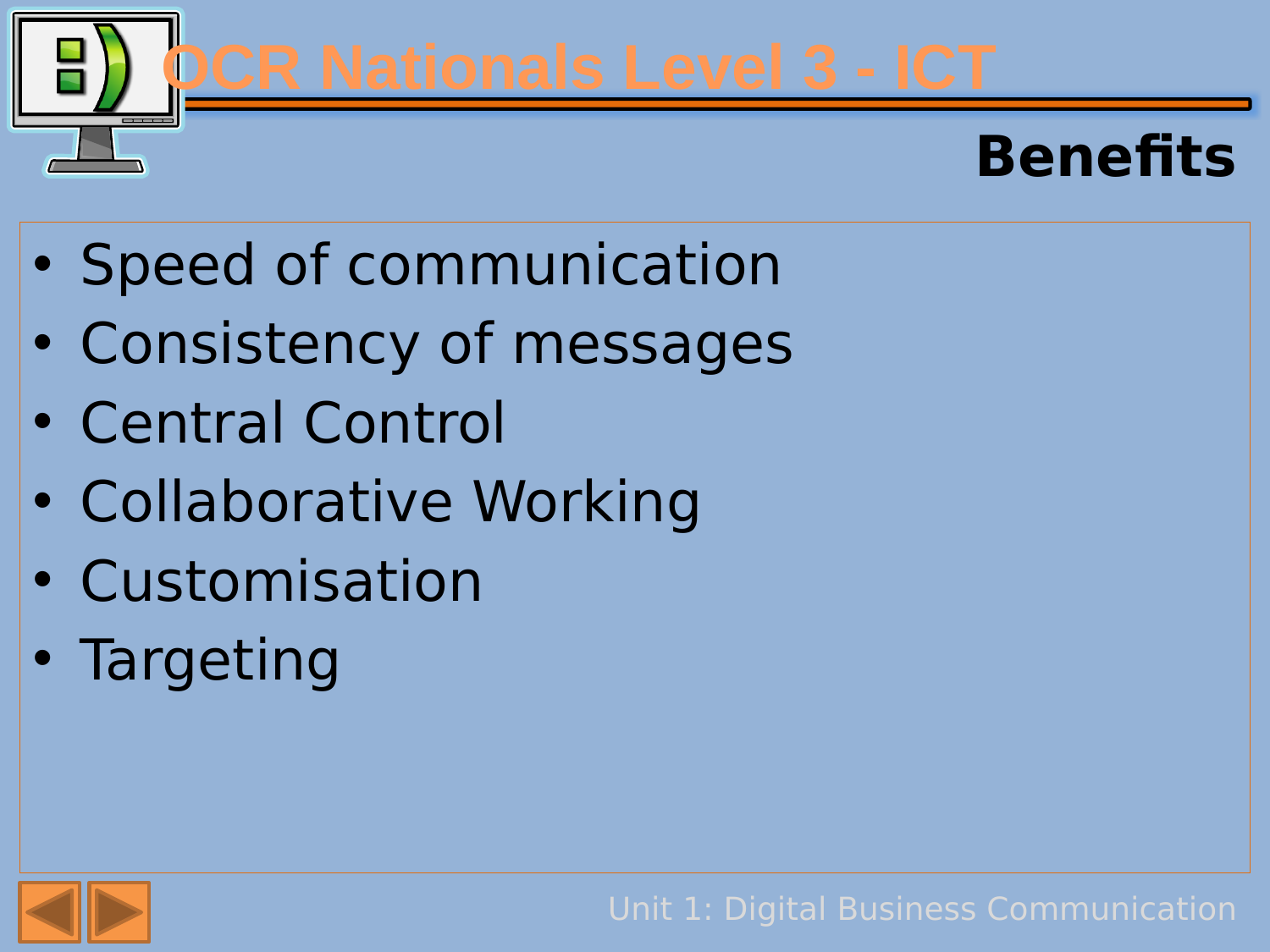

# Benefits
Speed of communication
Consistency of messages
Central Control
Collaborative Working
Customisation
Targeting